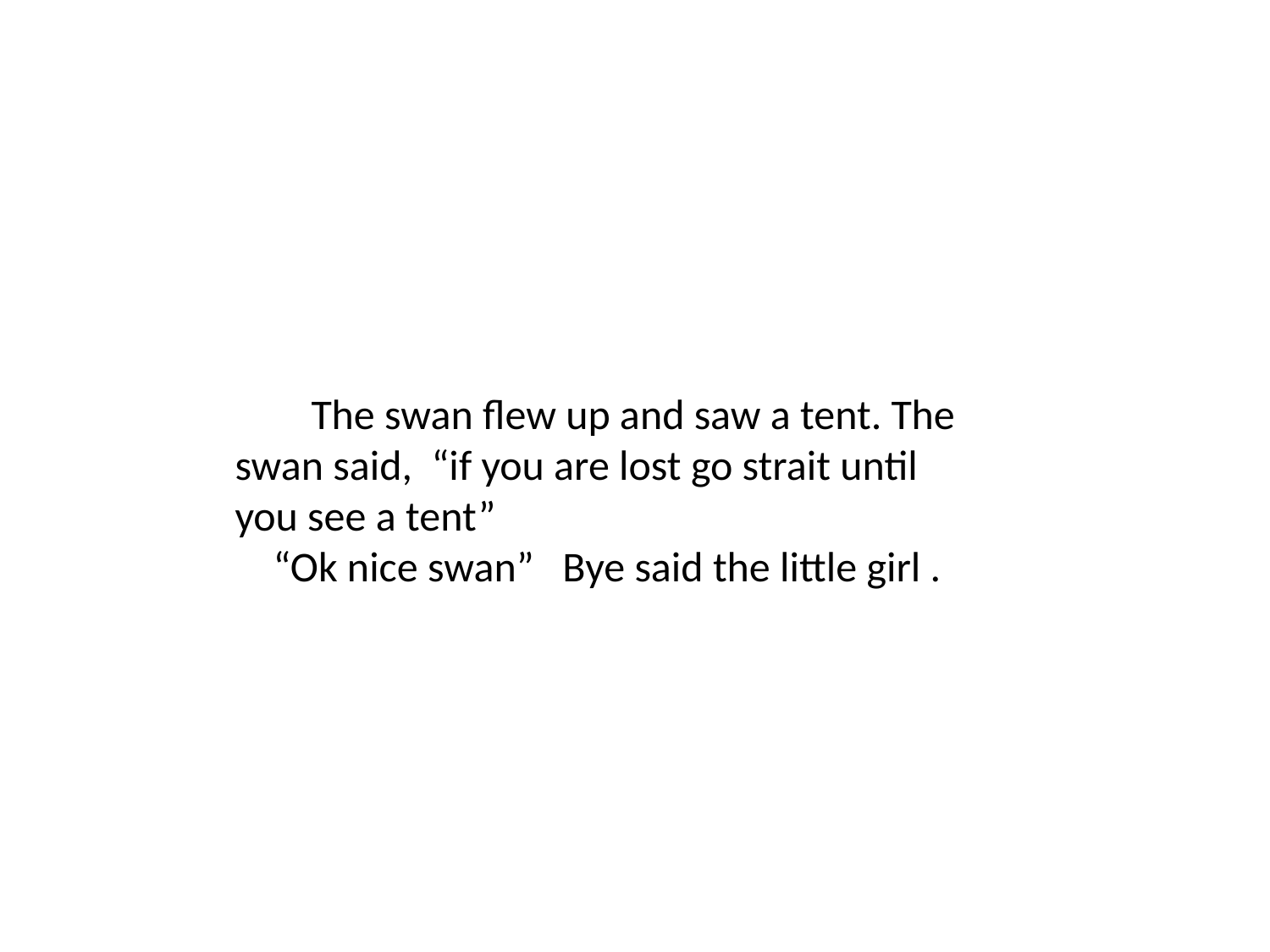

The swan flew up and saw a tent. The swan said,  “if you are lost go strait until you see a tent”                                                      “Ok nice swan”   Bye said the little girl .